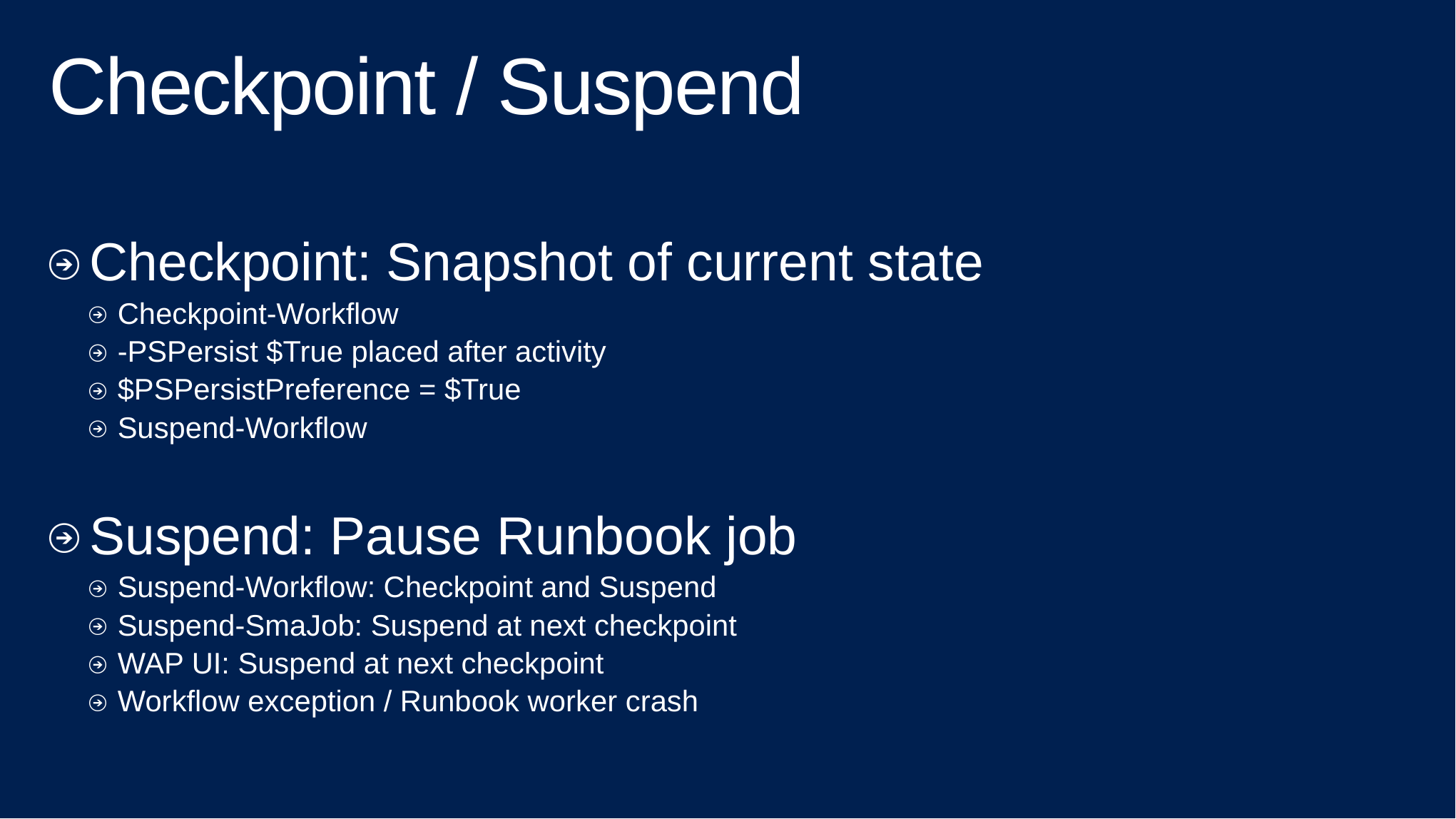

# Checkpoint / Suspend

Checkpoint: Snapshot of current state
Checkpoint-Workflow
-PSPersist $True placed after activity
$PSPersistPreference = $True
Suspend-Workflow

Suspend: Pause Runbook job
Suspend-Workflow: Checkpoint and Suspend
Suspend-SmaJob: Suspend at next checkpoint
WAP UI: Suspend at next checkpoint
Workflow exception / Runbook worker crash